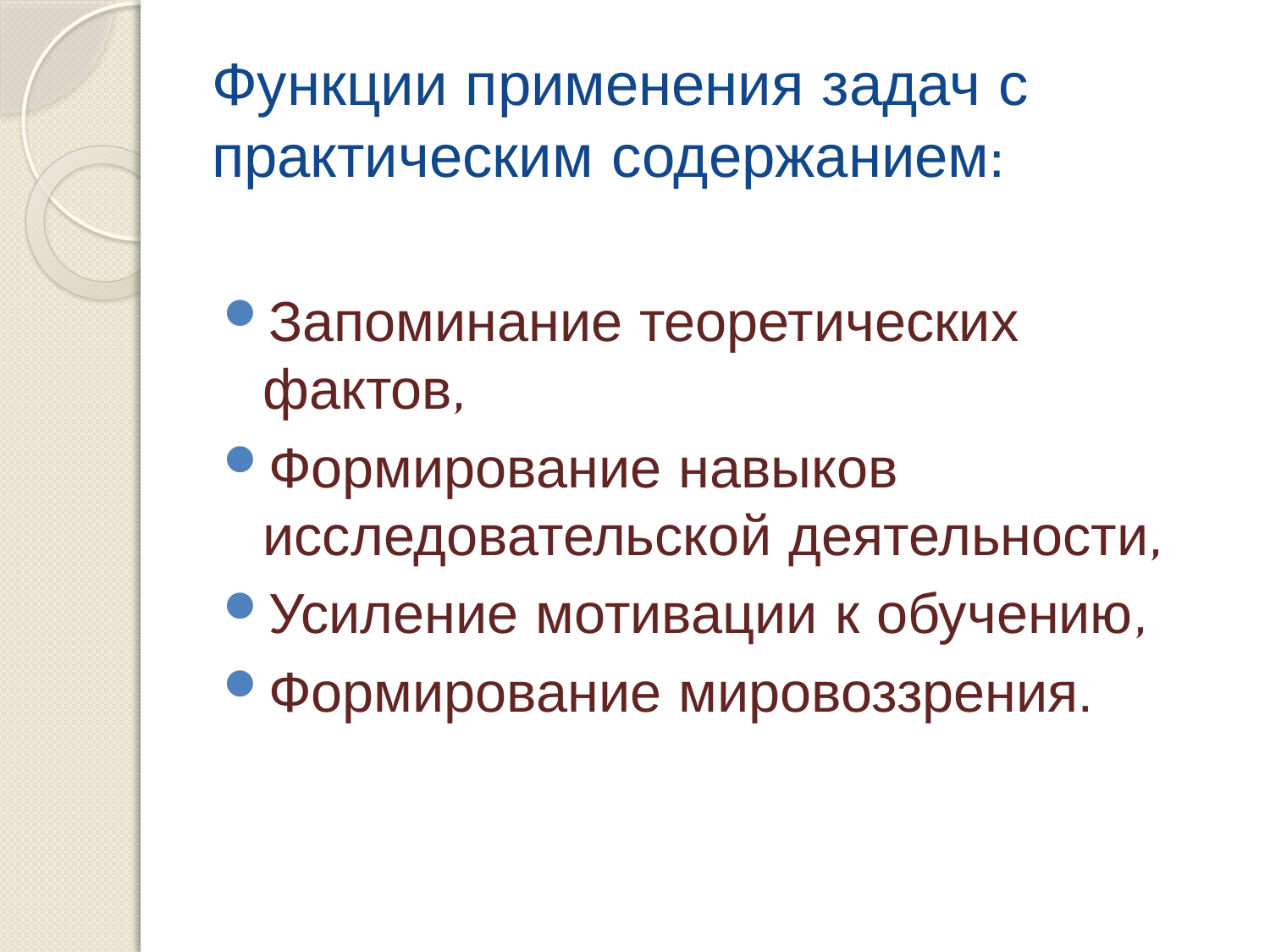

# Функции применения задач с практическим содержанием:

Запоминание теоретических фактов,
Формирование навыков исследовательской деятельности,
Усиление мотивации к обучению,
Формирование мировоззрения.